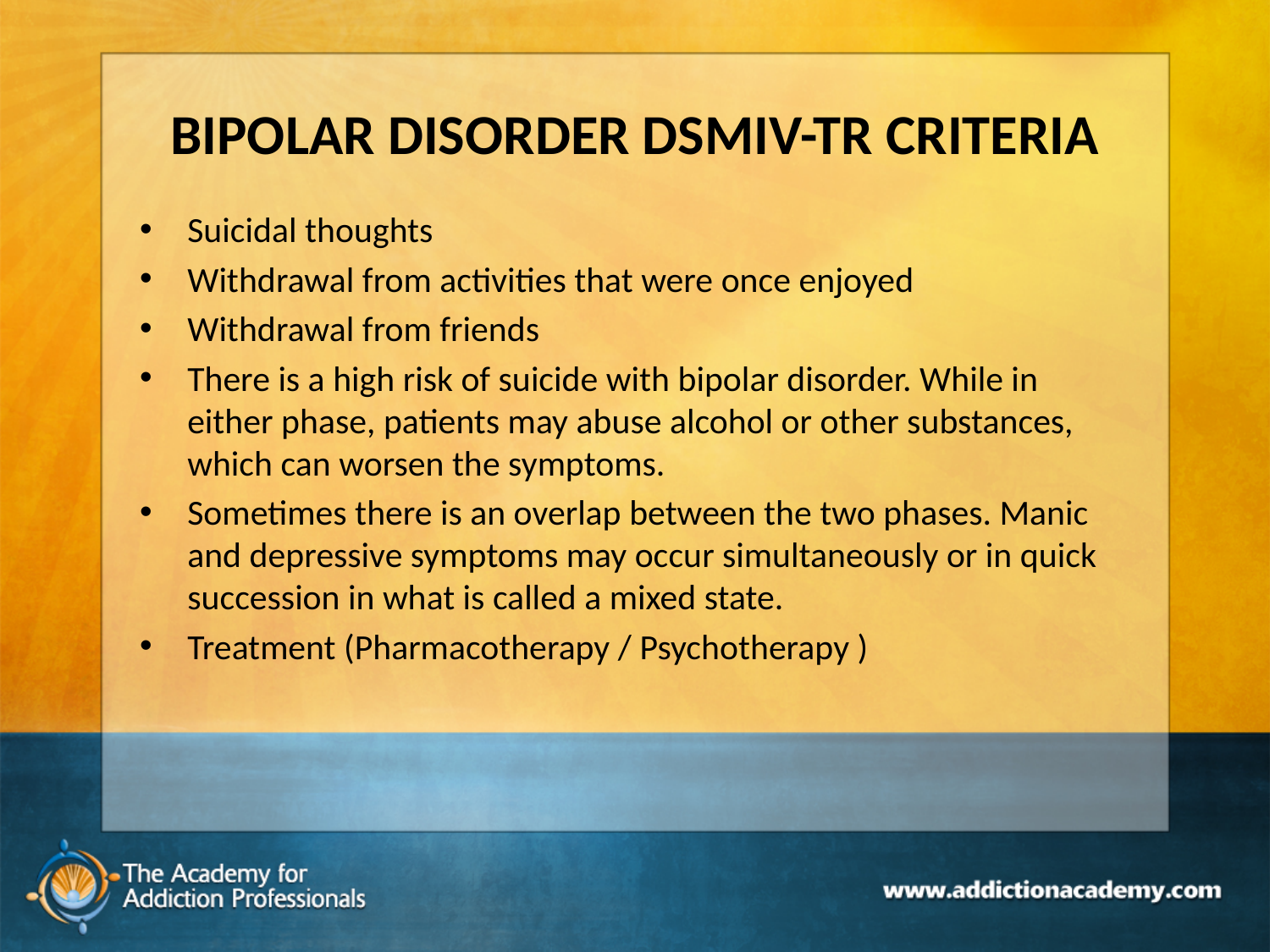

# BIPOLAR DISORDER DSMIV-TR CRITERIA
Suicidal thoughts
Withdrawal from activities that were once enjoyed
Withdrawal from friends
There is a high risk of suicide with bipolar disorder. While in either phase, patients may abuse alcohol or other substances, which can worsen the symptoms.
Sometimes there is an overlap between the two phases. Manic and depressive symptoms may occur simultaneously or in quick succession in what is called a mixed state.
Treatment (Pharmacotherapy / Psychotherapy )